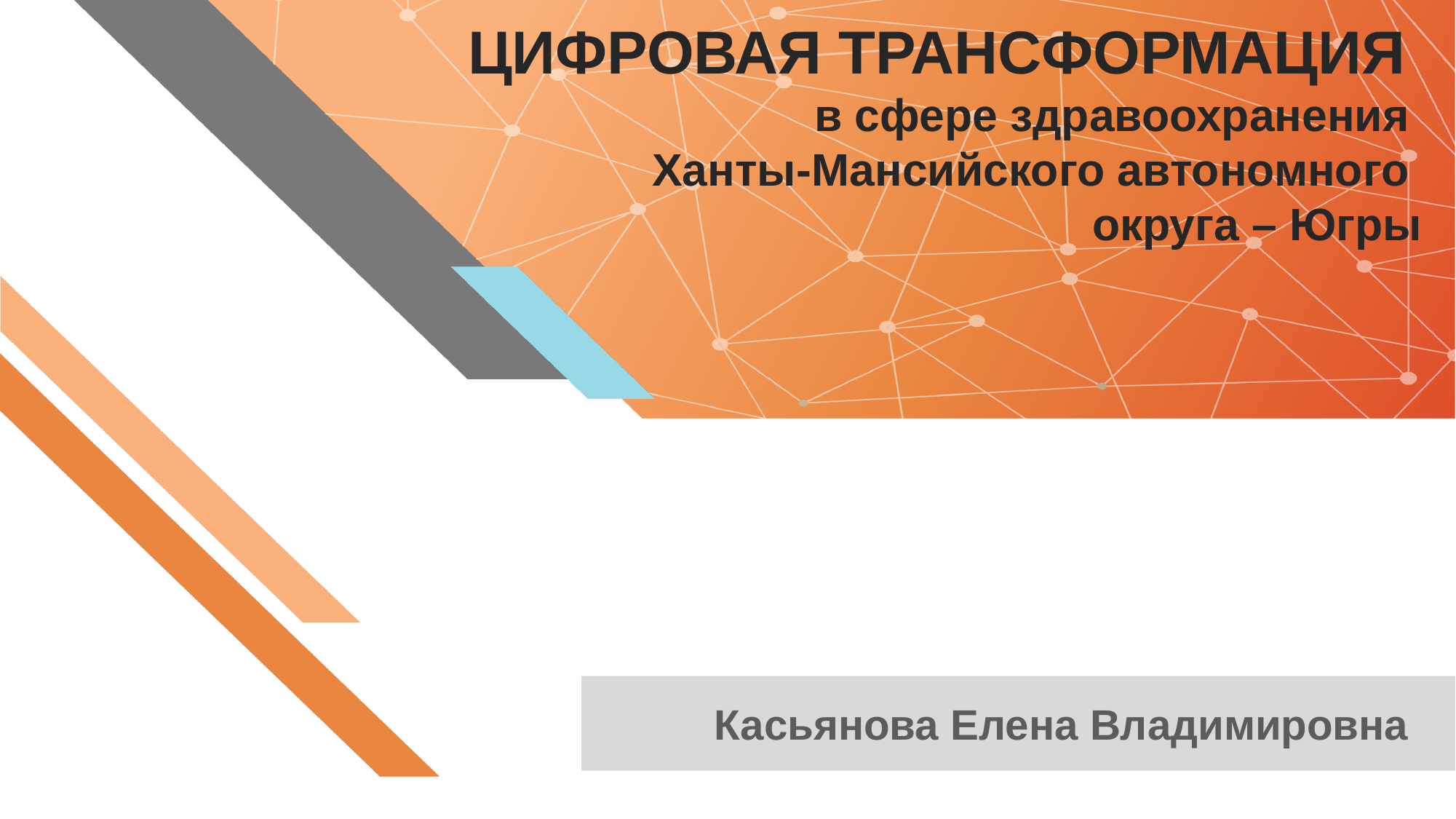

# ЦИФРОВАЯ ТРАНСФОРМАЦИЯ в сфере здравоохранения Ханты-Мансийского автономного округа – Югры

Касьянова Елена Владимировна